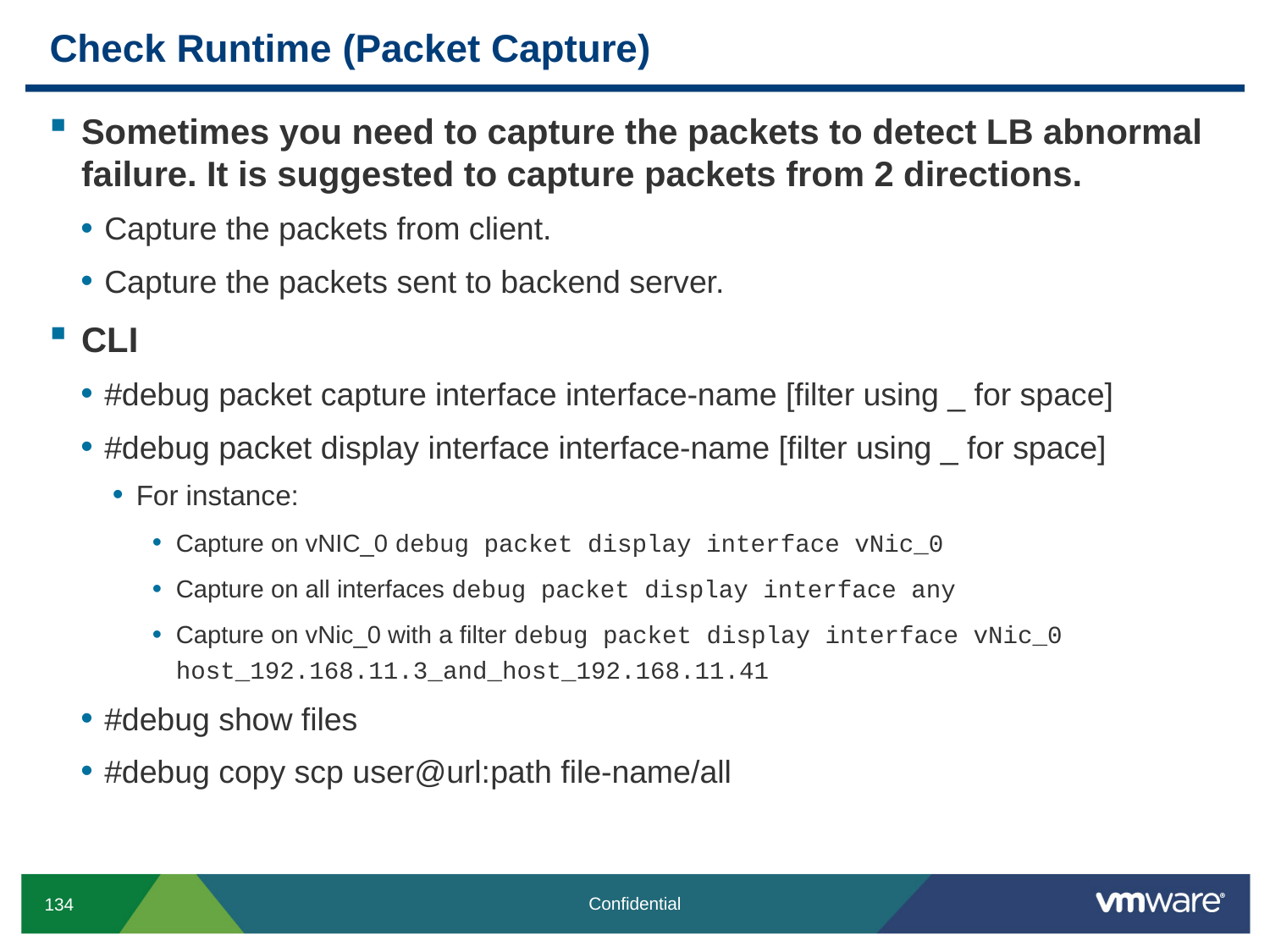

# Check Runtime (Packet Capture)
Sometimes you need to capture the packets to detect LB abnormal failure. It is suggested to capture packets from 2 directions.
Capture the packets from client.
Capture the packets sent to backend server.
CLI
#debug packet capture interface interface-name [filter using _ for space]
#debug packet display interface interface-name [filter using _ for space]
For instance:
Capture on vNIC_0 debug packet display interface vNic_0
Capture on all interfaces debug packet display interface any
Capture on vNic_0 with a filter debug packet display interface vNic_0 host_192.168.11.3_and_host_192.168.11.41
#debug show files
#debug copy scp user@url:path file-name/all